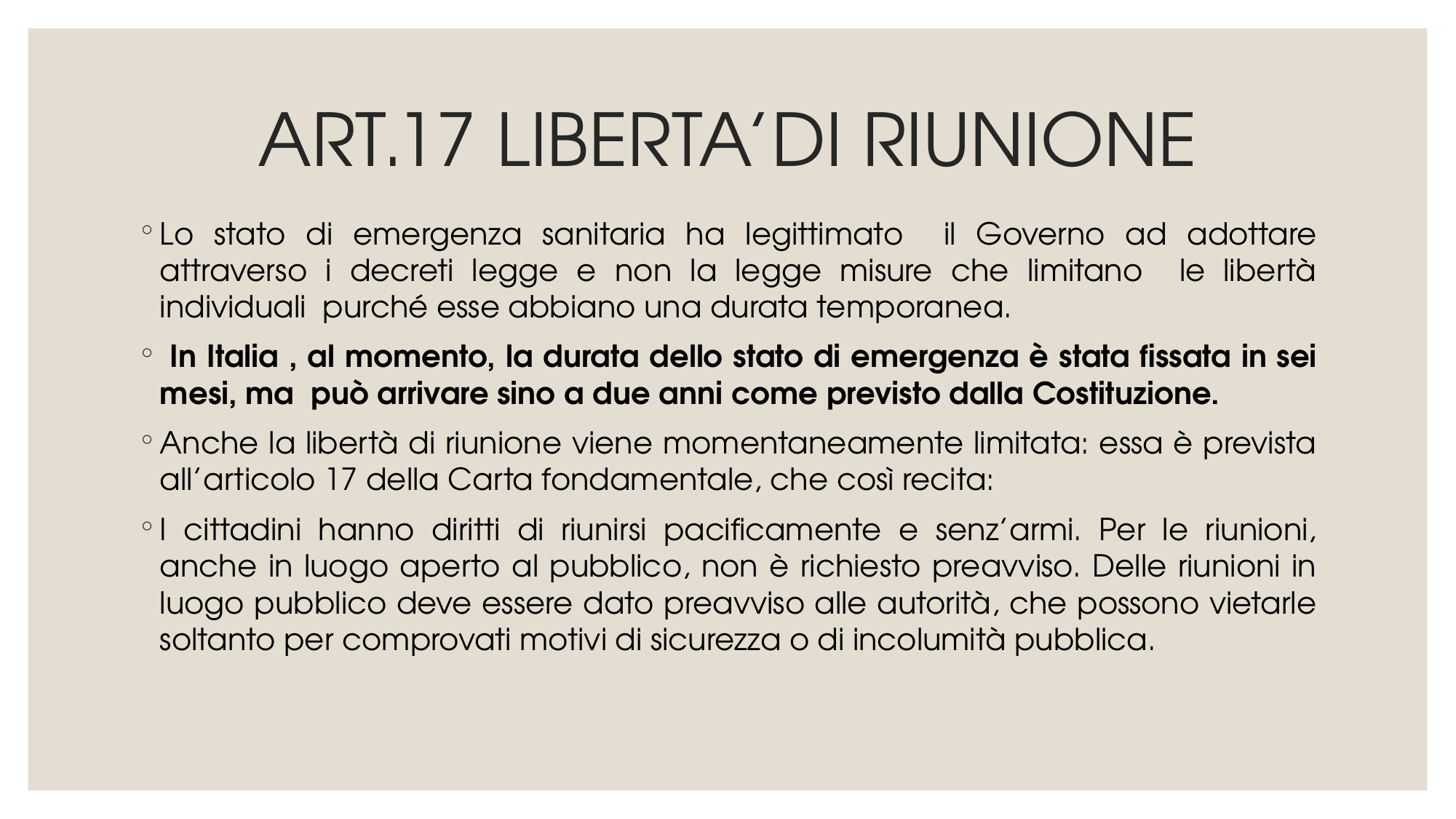

# ART.17 LIBERTA’DI RIUNIONE
Lo stato di emergenza sanitaria ha legittimato  il Governo ad adottare attraverso i decreti legge e non la legge misure che limitano  le libertà individuali  purché esse abbiano una durata temporanea.
 In Italia , al momento, la durata dello stato di emergenza è stata fissata in sei mesi, ma  può arrivare sino a due anni come previsto dalla Costituzione.
Anche la libertà di riunione viene momentaneamente limitata: essa è prevista all’articolo 17 della Carta fondamentale, che così recita:
I cittadini hanno diritti di riunirsi pacificamente e senz’armi. Per le riunioni, anche in luogo aperto al pubblico, non è richiesto preavviso. Delle riunioni in luogo pubblico deve essere dato preavviso alle autorità, che possono vietarle soltanto per comprovati motivi di sicurezza o di incolumità pubblica.